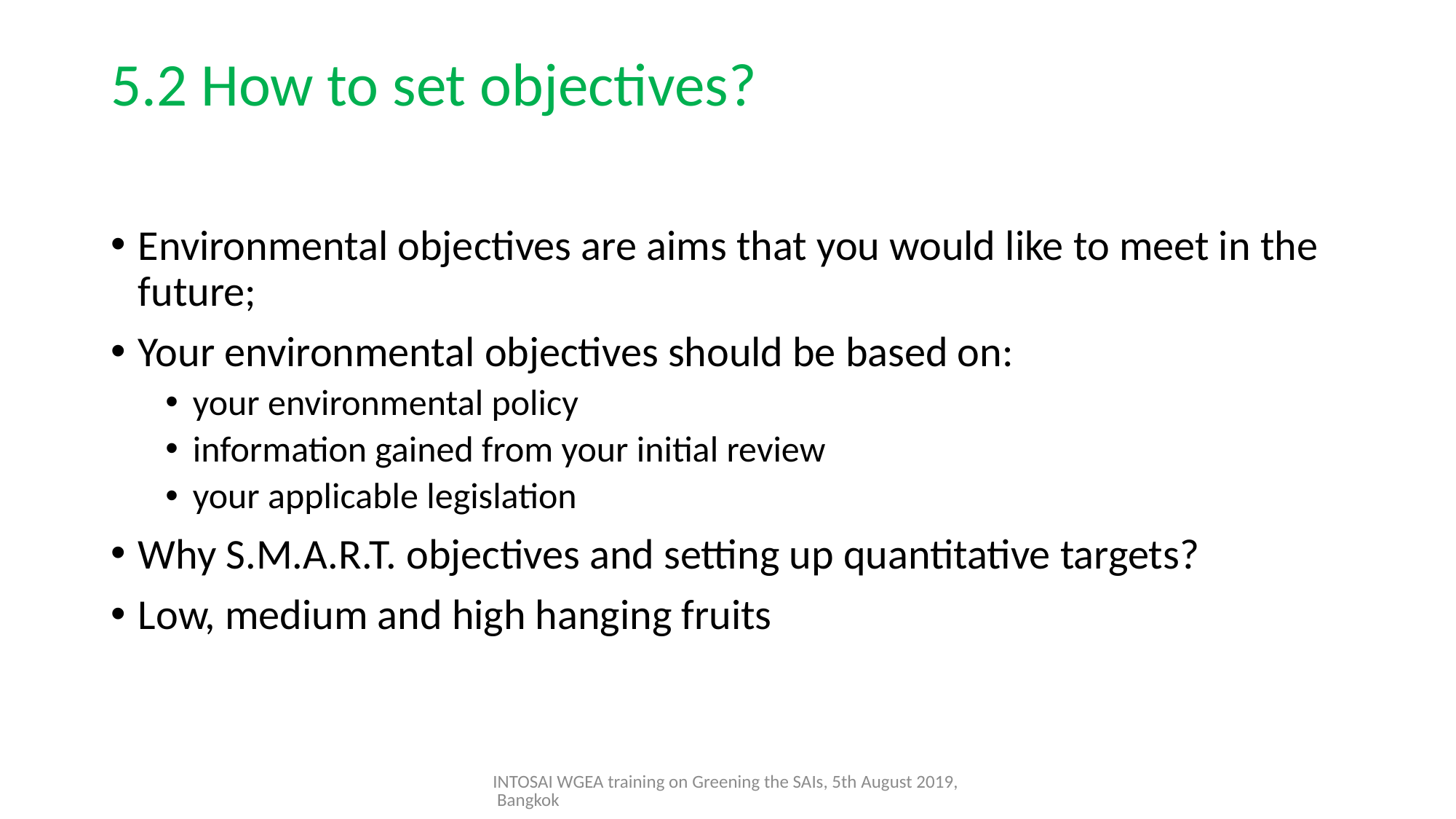

# 5.2 How to set objectives?
Environmental objectives are aims that you would like to meet in the future;
Your environmental objectives should be based on:
your environmental policy
information gained from your initial review
your applicable legislation
Why S.M.A.R.T. objectives and setting up quantitative targets?
Low, medium and high hanging fruits

INTOSAI WGEA training on Greening the SAIs, 5th August 2019, Bangkok